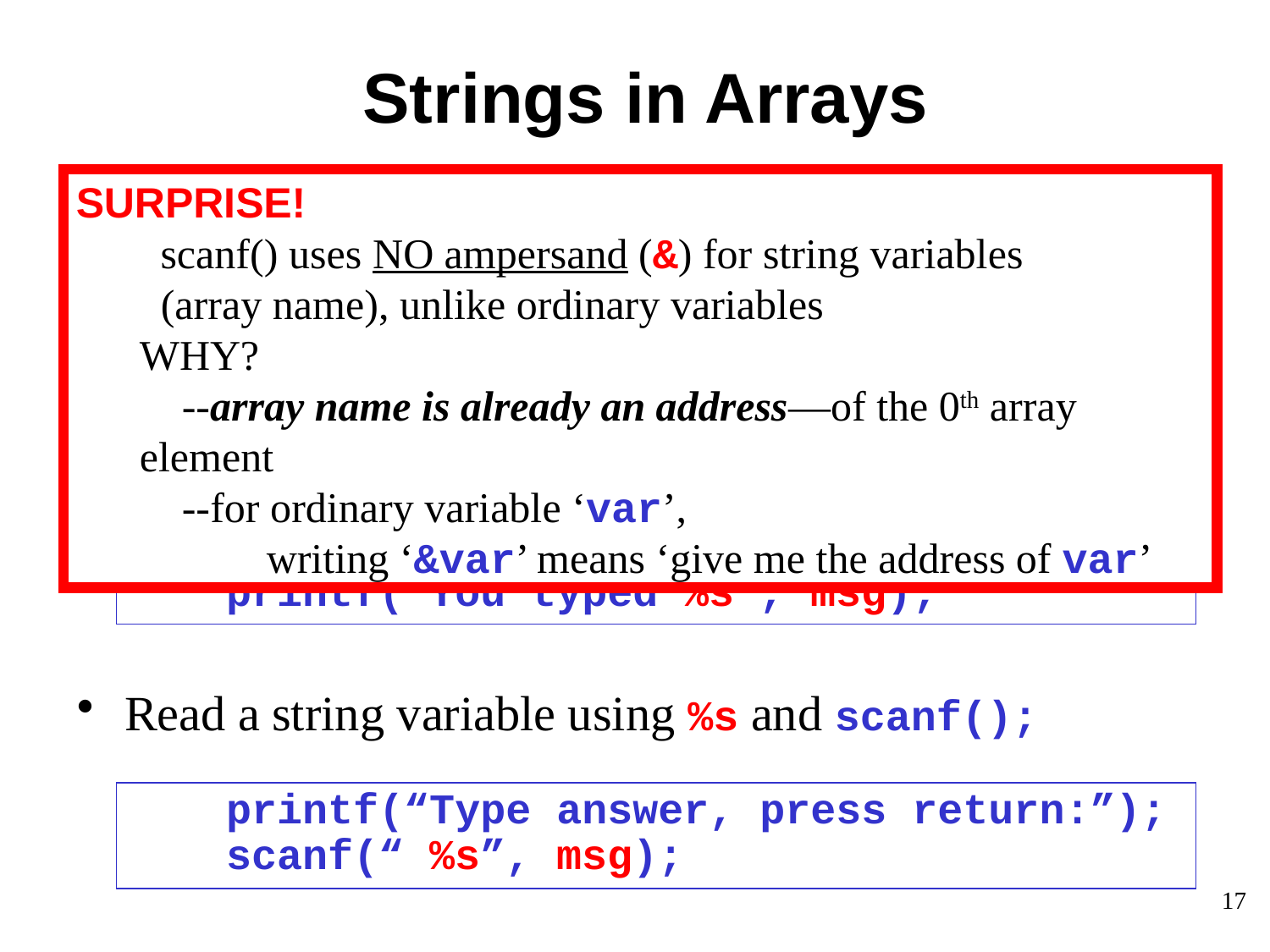

# Strings in Arrays
SURPRISE!
  scanf() uses NO ampersand (&) for string variables
  (array name), unlike ordinary variables
WHY?
    --array name is already an address—of the 0th array element
    --for ordinary variable ‘var’,
	writing ‘&var’ means ‘give me the address of var’
A char array is a fairly good ‘string variable’,
and you can initialize it with a string constant:
		char msg[80]= {“one line of text.”};
Print a string variable using %s and printf();
    printf(“You typed %s”, msg);

Read a string variable using %s and scanf();
    printf(“Type answer, press return:”);
    scanf(“ %s”, msg);

17